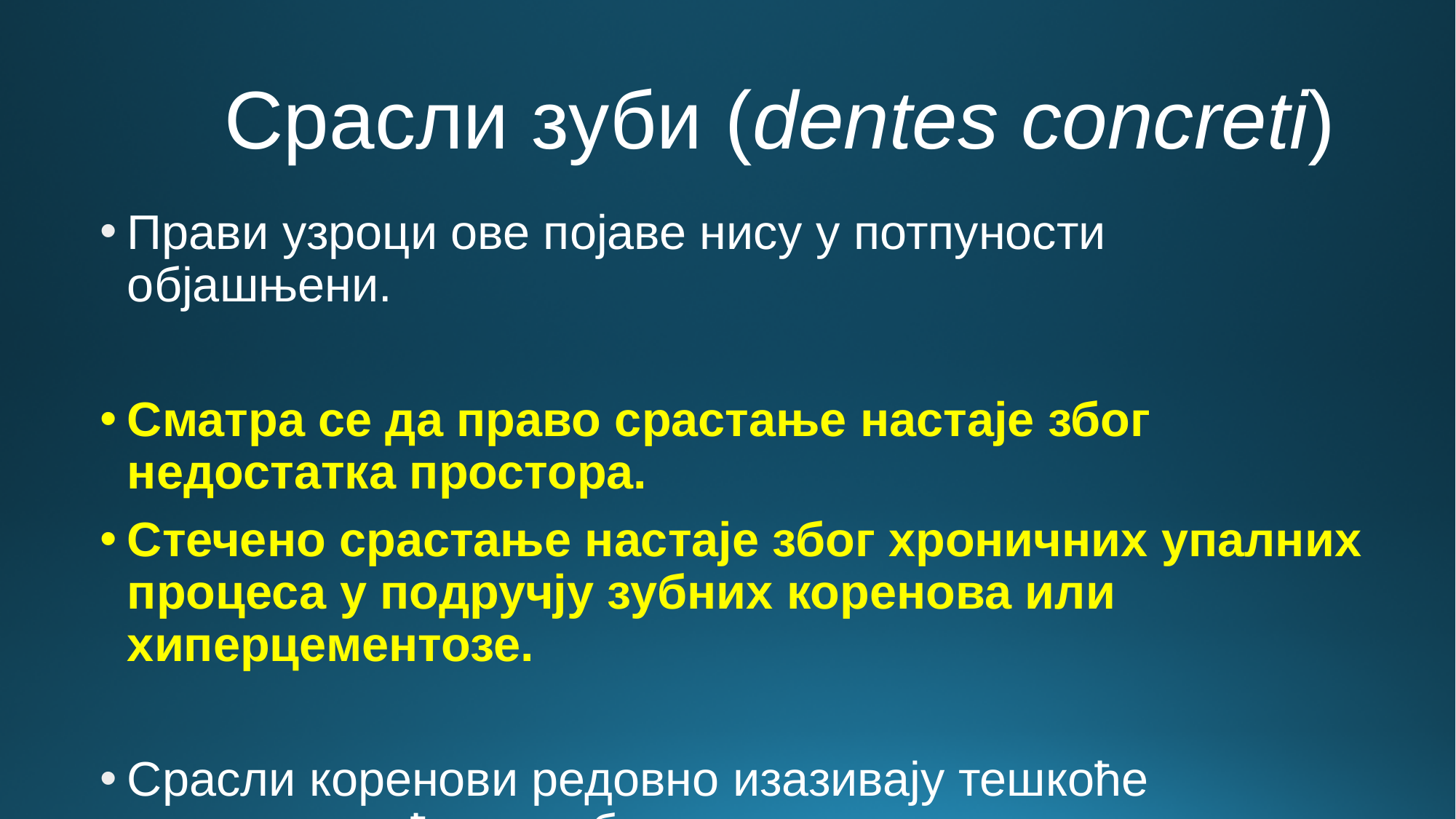

# Срасли зуби (dentes concreti)
Прави узроци ове појаве нису у потпуности објашњени.

Сматра се да право срастање настаје због недостатка простора.
Стечено срастање настаје због хроничних упалних процеса у подручју зубних коренова или хиперцементозе.

Срасли коренови редовно изазивају тешкоће приликом вађења зуба.